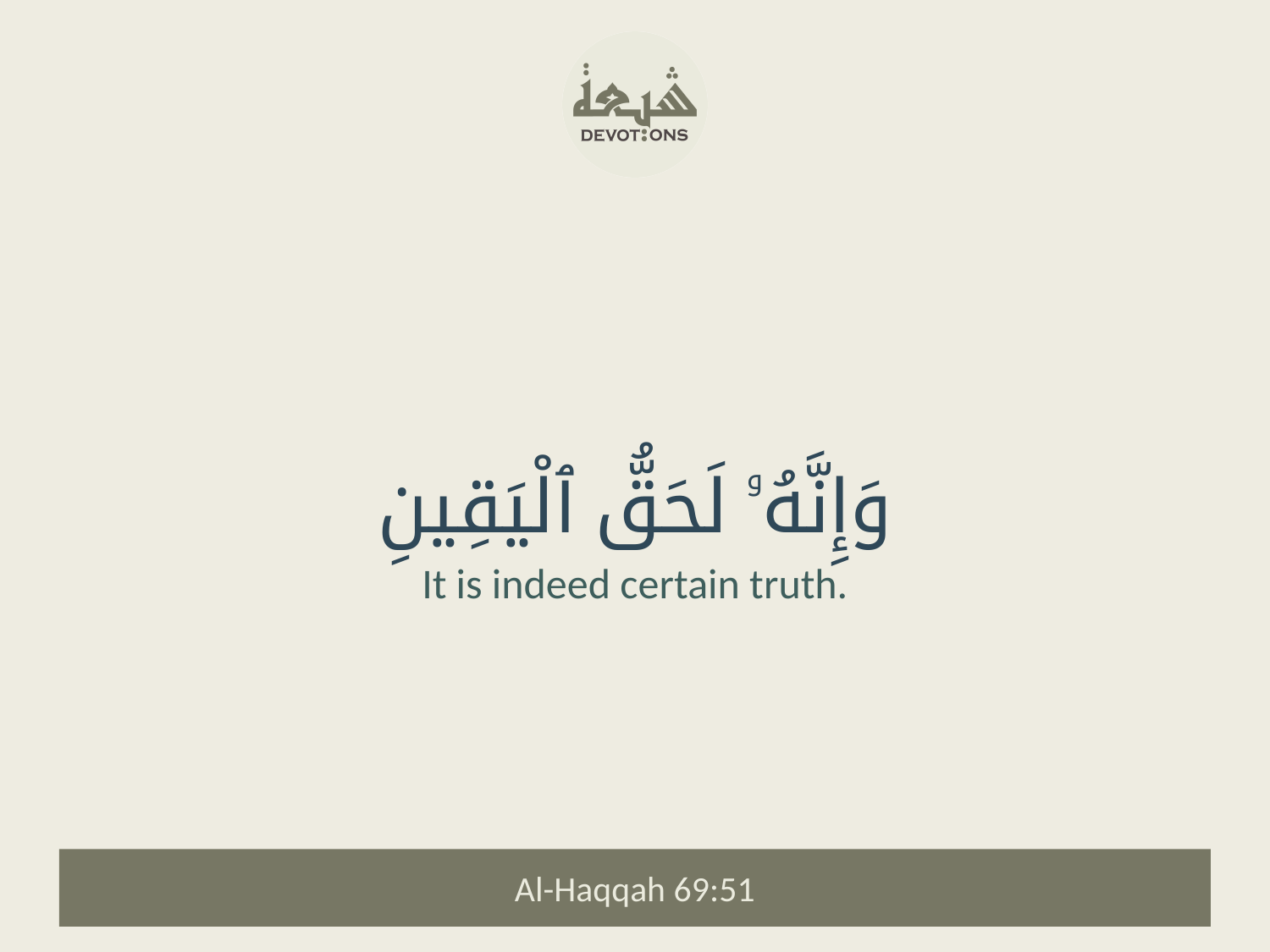

وَإِنَّهُۥ لَحَقُّ ٱلْيَقِينِ
It is indeed certain truth.
Al-Haqqah 69:51